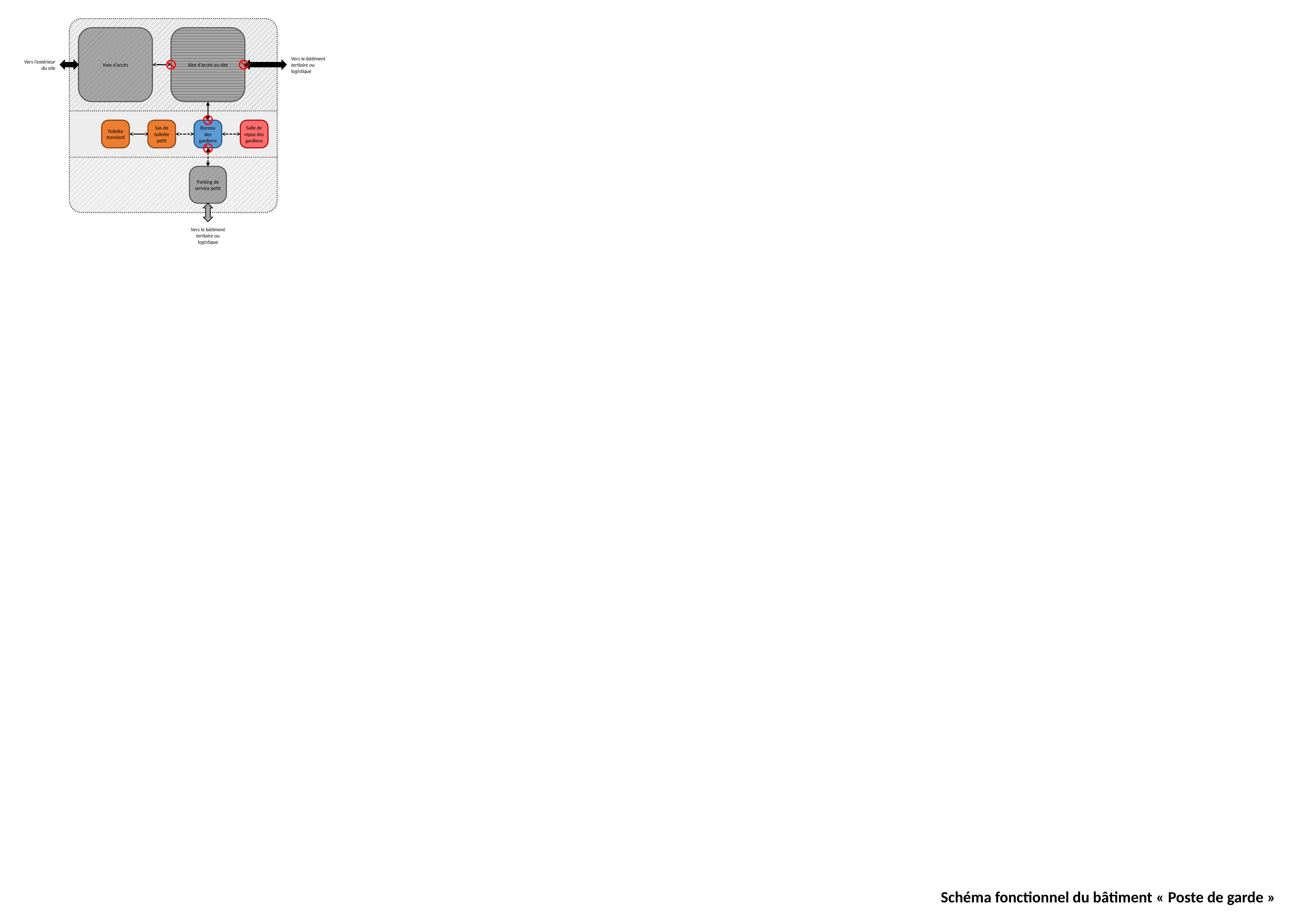

Voie d’accès
Aire d’accès au site
Vers l’extérieur du site
Vers le bâtiment tertiaire ou logistique

Bureau des gardiens
Toilette standard
Sas de toilette petit
Salle de repos des gardiens

Parking de service petit

Vers le bâtiment tertiaire ou logistique

Schéma fonctionnel du bâtiment « Poste de garde »